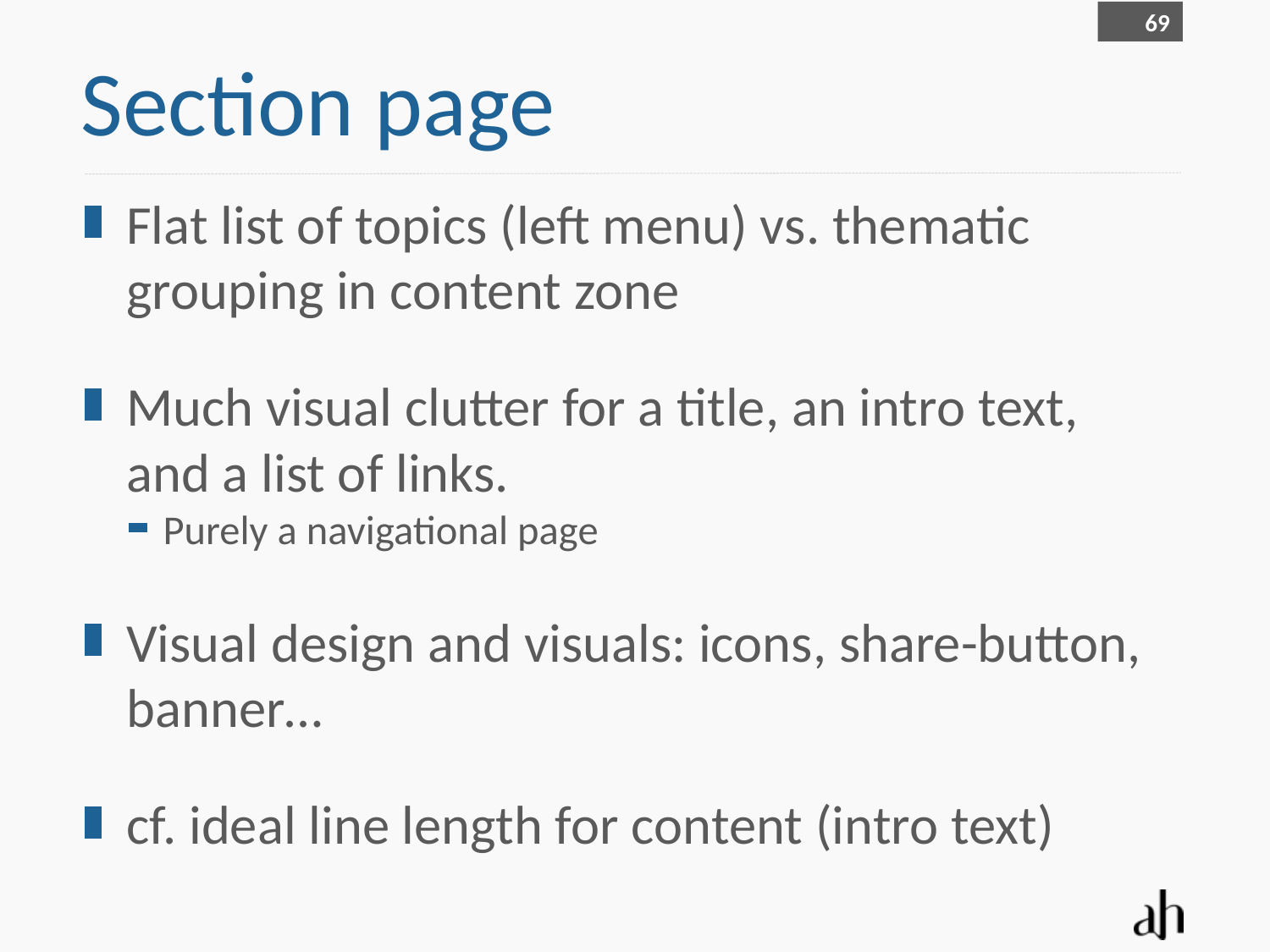

69
# Section page

Flat list of topics (left menu) vs. thematic grouping in content zone
Much visual clutter for a title, an intro text, and a list of links.
Purely a navigational page
Visual design and visuals: icons, share-button, banner…
cf. ideal line length for content (intro text)